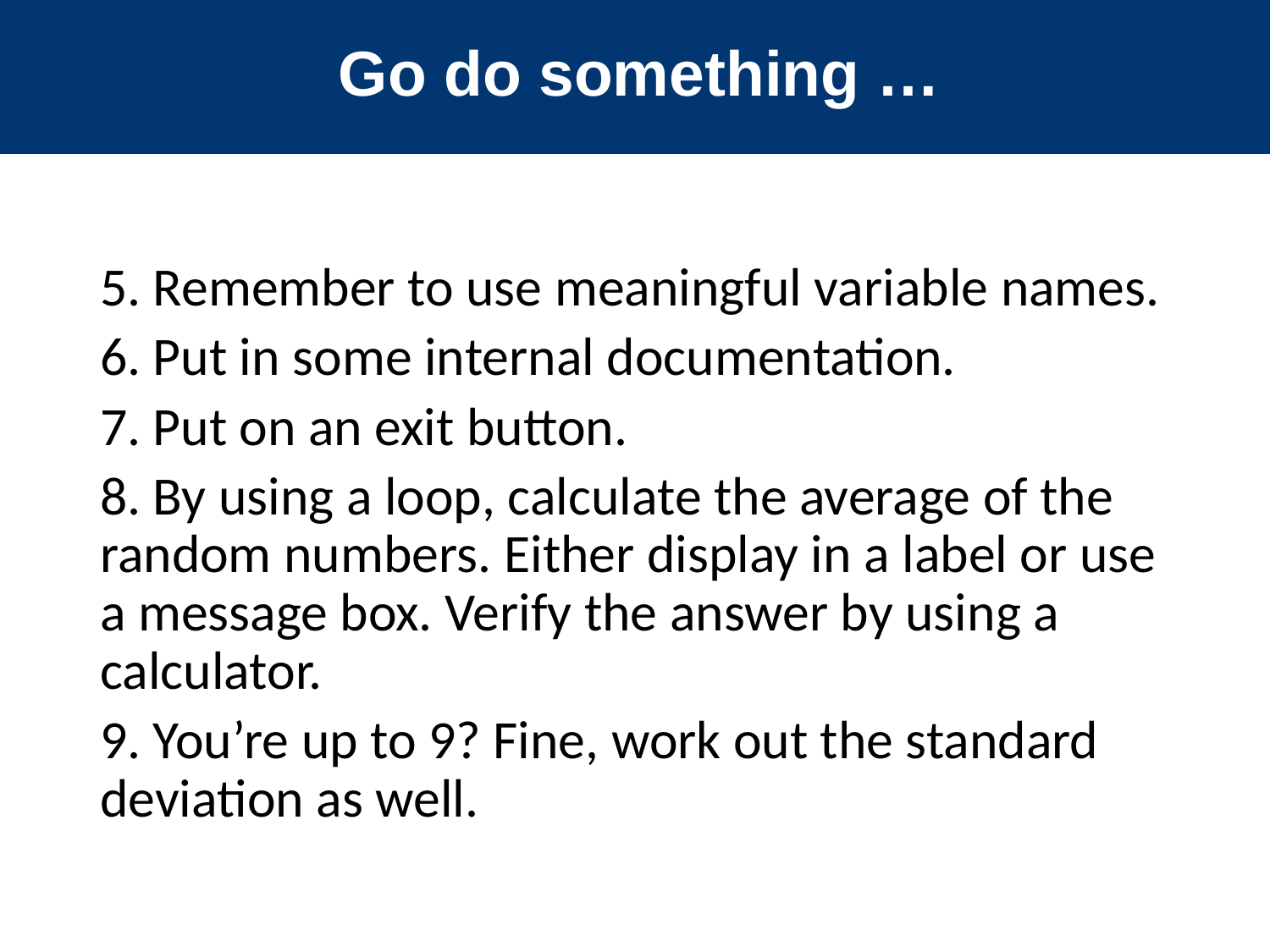

Go do something …
5. Remember to use meaningful variable names.
6. Put in some internal documentation.
7. Put on an exit button.
8. By using a loop, calculate the average of the random numbers. Either display in a label or use a message box. Verify the answer by using a calculator.
9. You’re up to 9? Fine, work out the standard deviation as well.